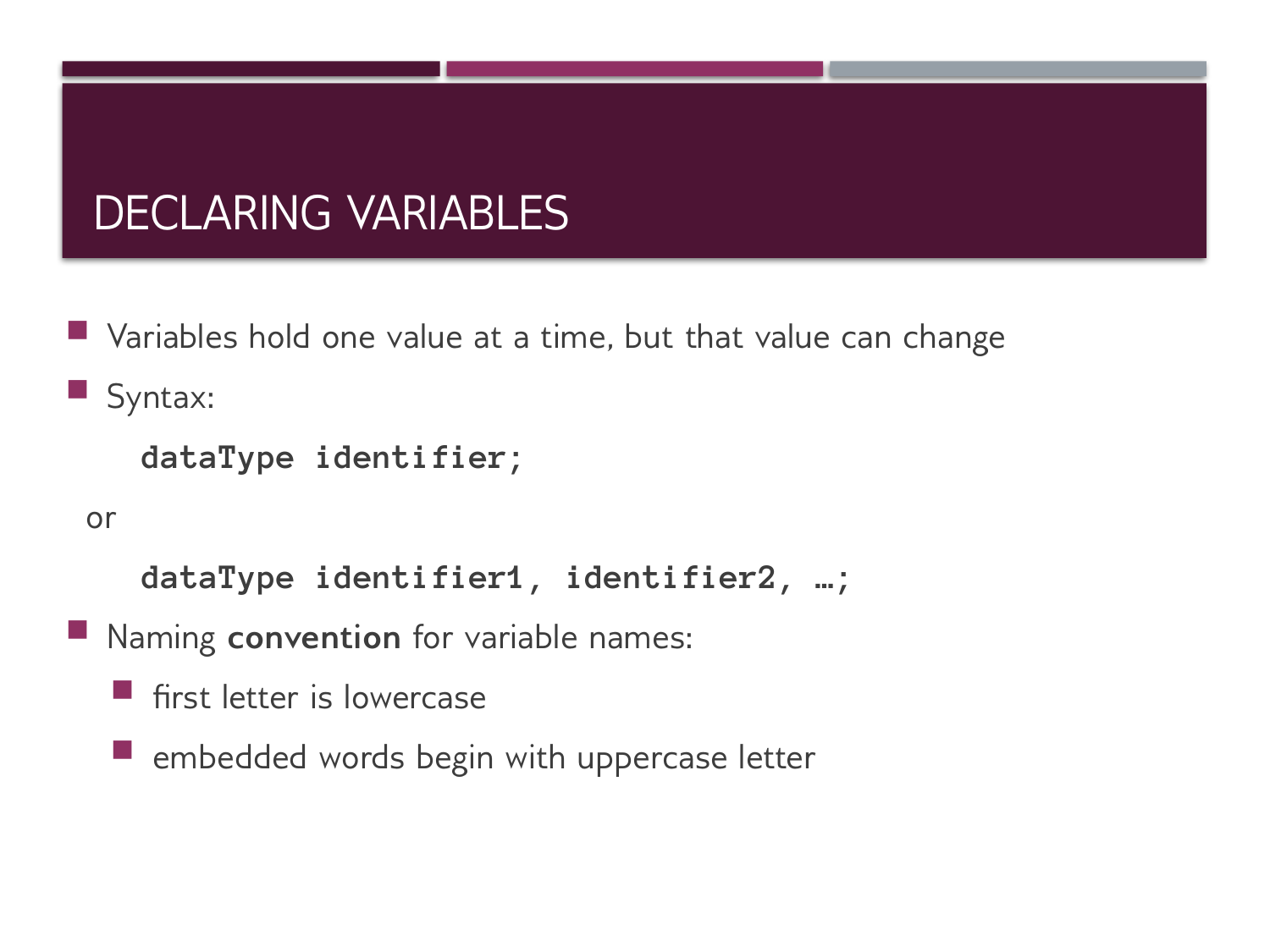

# Declaring Variables
Variables hold one value at a time, but that value can change
Syntax:
    dataType identifier;
  or
    dataType identifier1, identifier2, …;
Naming convention for variable names:
first letter is lowercase
embedded words begin with uppercase letter